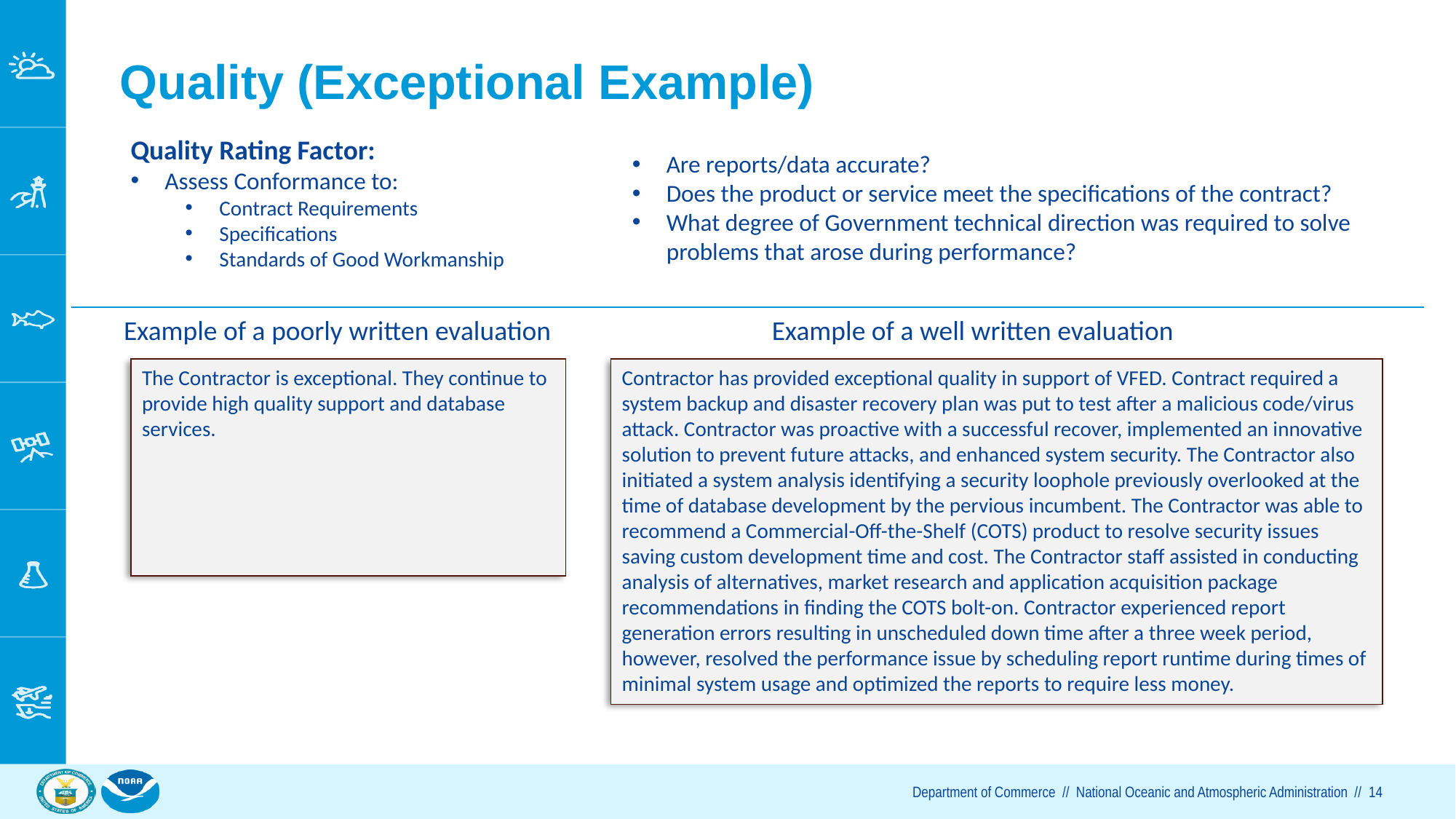

# Quality (Exceptional Example)
Quality Rating Factor:
Assess Conformance to:
Contract Requirements
Specifications
Standards of Good Workmanship

Are reports/data accurate?
Does the product or service meet the specifications of the contract?
What degree of Government technical direction was required to solve problems that arose during performance?

Example of a well written evaluation
Example of a poorly written evaluation
The Contractor is exceptional. They continue to provide high quality support and database services.

Contractor has provided exceptional quality in support of VFED. Contract required a system backup and disaster recovery plan was put to test after a malicious code/virus attack. Contractor was proactive with a successful recover, implemented an innovative solution to prevent future attacks, and enhanced system security. The Contractor also initiated a system analysis identifying a security loophole previously overlooked at the time of database development by the pervious incumbent. The Contractor was able to recommend a Commercial-Off-the-Shelf (COTS) product to resolve security issues saving custom development time and cost. The Contractor staff assisted in conducting analysis of alternatives, market research and application acquisition package recommendations in finding the COTS bolt-on. Contractor experienced report generation errors resulting in unscheduled down time after a three week period, however, resolved the performance issue by scheduling report runtime during times of minimal system usage and optimized the reports to require less money.